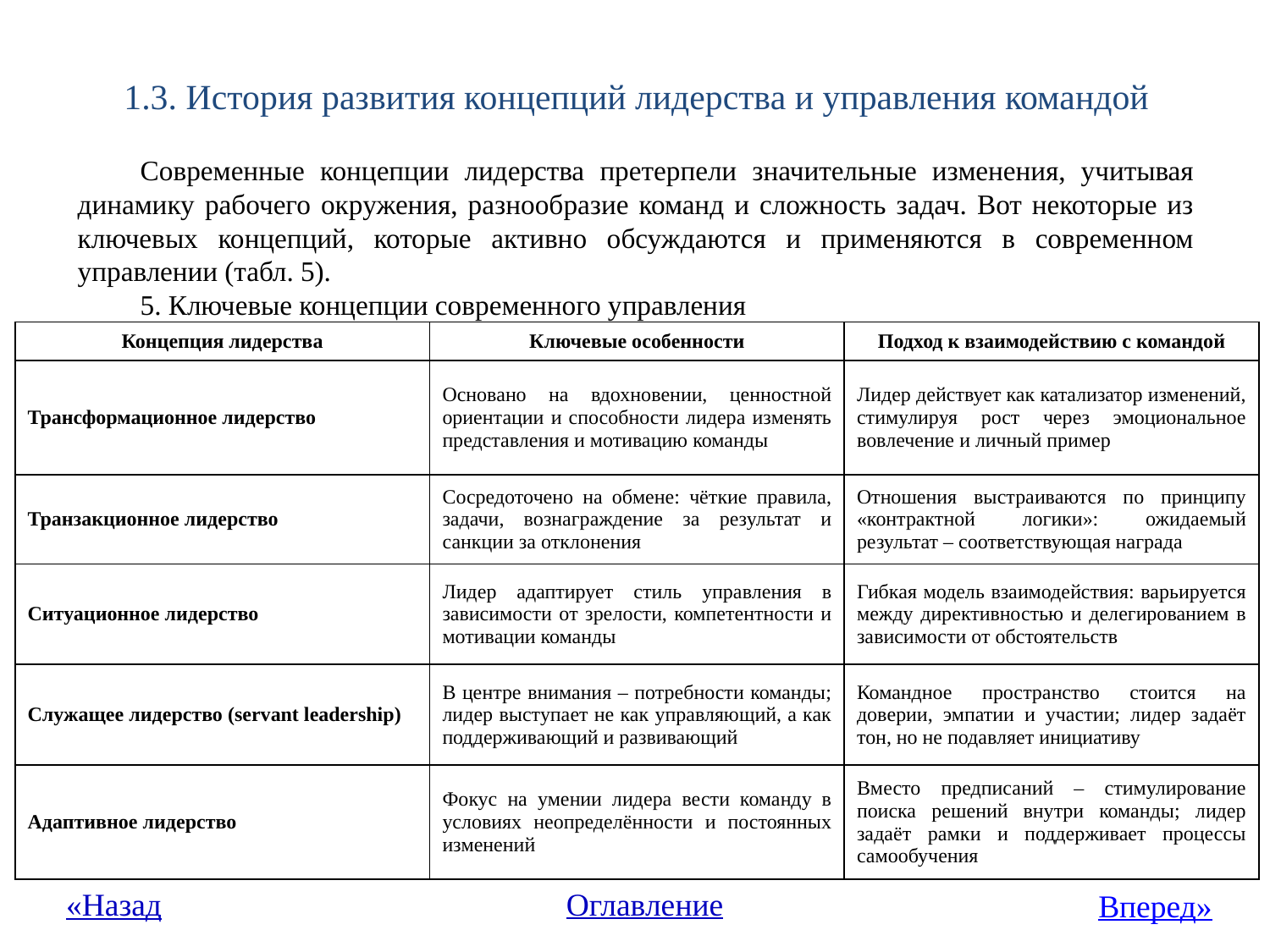

# 1.3. История развития концепций лидерства и управления командой
Современные концепции лидерства претерпели значительные изменения, учитывая динамику рабочего окружения, разнообразие команд и сложность задач. Вот некоторые из ключевых концепций, которые активно обсуждаются и применяются в современном управлении (табл. 5).
5. Ключевые концепции современного управления

| Концепция лидерства | Ключевые особенности | Подход к взаимодействию с командой |
| --- | --- | --- |
| Трансформационное лидерство | Основано на вдохновении, ценностной ориентации и способности лидера изменять представления и мотивацию команды | Лидер действует как катализатор изменений, стимулируя рост через эмоциональное вовлечение и личный пример |
| Транзакционное лидерство | Сосредоточено на обмене: чёткие правила, задачи, вознаграждение за результат и санкции за отклонения | Отношения выстраиваются по принципу «контрактной логики»: ожидаемый результат – соответствующая награда |
| Ситуационное лидерство | Лидер адаптирует стиль управления в зависимости от зрелости, компетентности и мотивации команды | Гибкая модель взаимодействия: варьируется между директивностью и делегированием в зависимости от обстоятельств |
| Служащее лидерство (servant leadership) | В центре внимания – потребности команды; лидер выступает не как управляющий, а как поддерживающий и развивающий | Командное пространство стоится на доверии, эмпатии и участии; лидер задаёт тон, но не подавляет инициативу |
| Адаптивное лидерство | Фокус на умении лидера вести команду в условиях неопределённости и постоянных изменений | Вместо предписаний – стимулирование поиска решений внутри команды; лидер задаёт рамки и поддерживает процессы самообучения |
Оглавление
«Назад
Вперед»